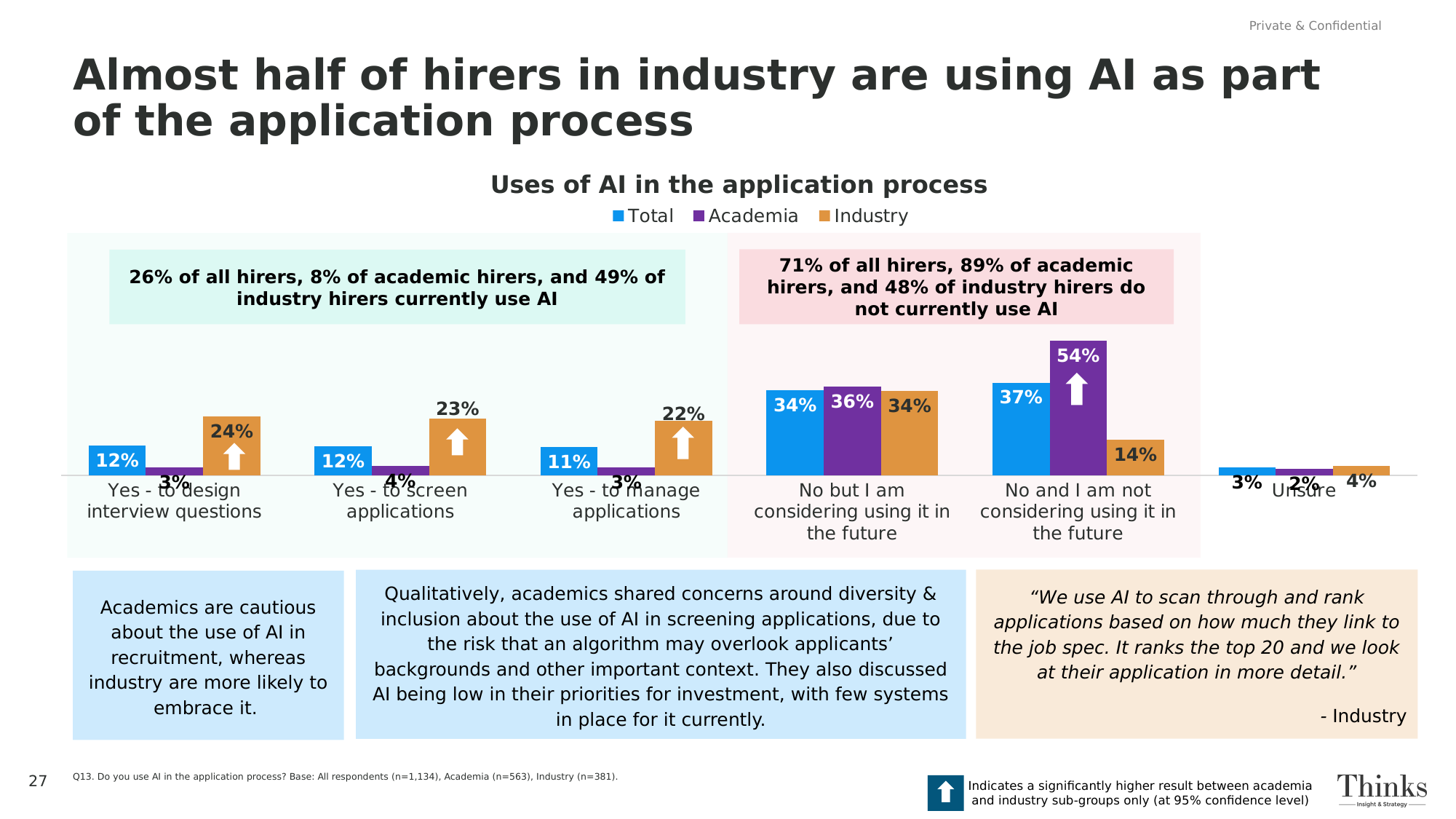

Private & Confidential
# Almost half of hirers in industry are using AI as part of the application process
Uses of AI in the application process

### Chart

| Category | Total | Academia | Industry |
|---|---|---|---|
| Yes - to design interview questions | 0.11816578483245149 | 0.03197158081705151 | 0.23622047244094485 |
| Yes - to screen applications | 0.11552028218694885 | 0.037300177619893425 | 0.22572178477690286 |
| Yes - to manage applications | 0.11375661375661375 | 0.03197158081705151 | 0.21784776902887135 |
| No but I am considering using it in the future | 0.34038800705467376 | 0.35523978685612784 | 0.3359580052493438 |
| No and I am not considering using it in the future | 0.3703703703703704 | 0.536412078152753 | 0.14173228346456693 |
| Unsure | 0.031746031746031744 | 0.02486678507992895 | 0.03674540682414698 |

71% of all hirers, 89% of academic hirers, and 48% of industry hirers do not currently use AI
26% of all hirers, 8% of academic hirers, and 49% of industry hirers currently use AI

“We use AI to scan through and rank applications based on how much they link to the job spec. It ranks the top 20 and we look at their application in more detail.”
- Industry
Qualitatively, academics shared concerns around diversity & inclusion about the use of AI in screening applications, due to the risk that an algorithm may overlook applicants’ backgrounds and other important context. They also discussed AI being low in their priorities for investment, with few systems in place for it currently.
Academics are cautious about the use of AI in recruitment, whereas industry are more likely to embrace it.
27
Q13. Do you use AI in the application process? Base: All respondents (n=1,134), Academia (n=563), Industry (n=381).

Indicates a significantly higher result between academia and industry sub-groups only (at 95% confidence level)